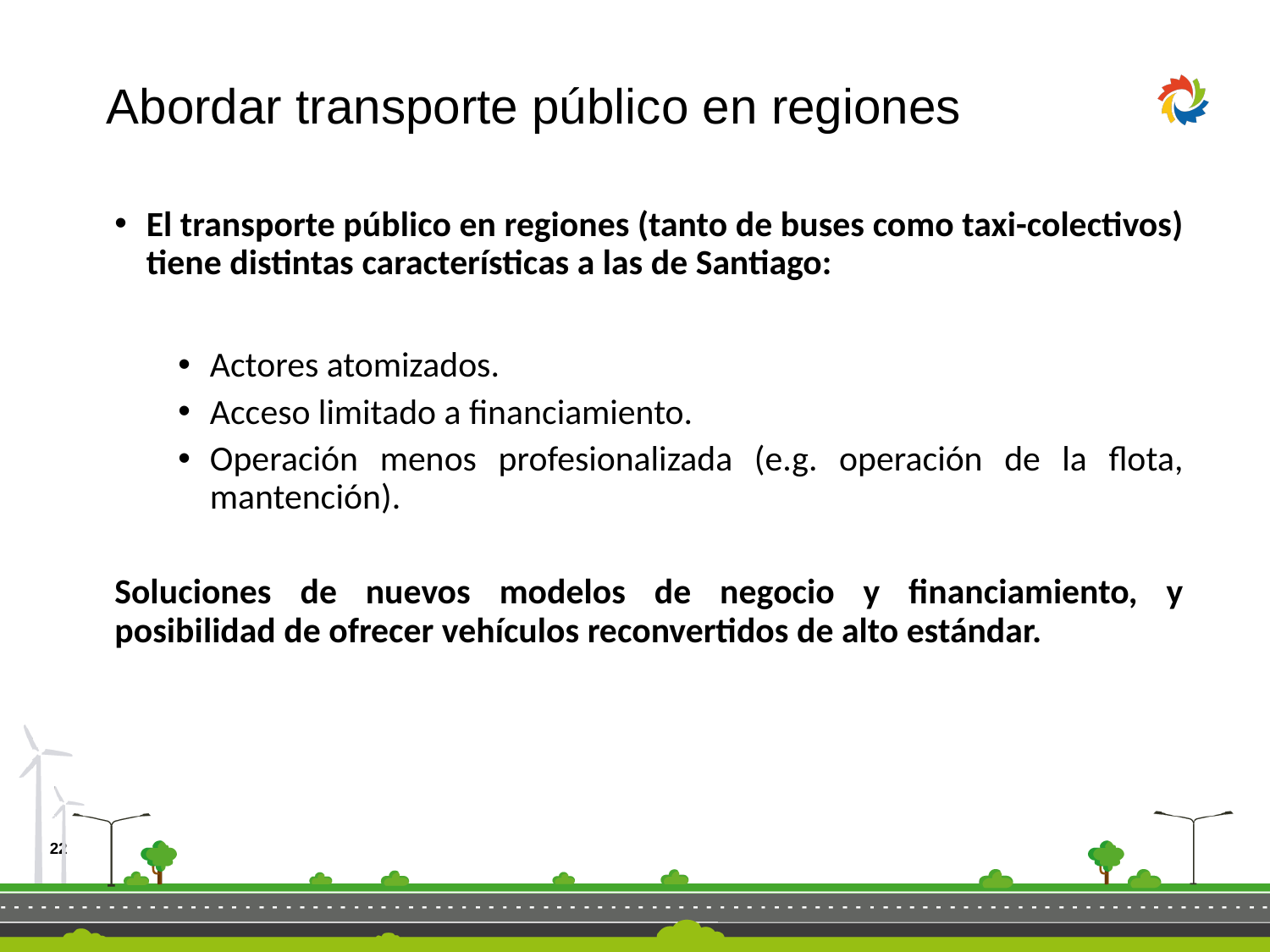

Abordar transporte público en regiones
El transporte público en regiones (tanto de buses como taxi-colectivos) tiene distintas características a las de Santiago:

Actores atomizados.
Acceso limitado a financiamiento.
Operación menos profesionalizada (e.g. operación de la flota, mantención).

Soluciones de nuevos modelos de negocio y financiamiento, y posibilidad de ofrecer vehículos reconvertidos de alto estándar.